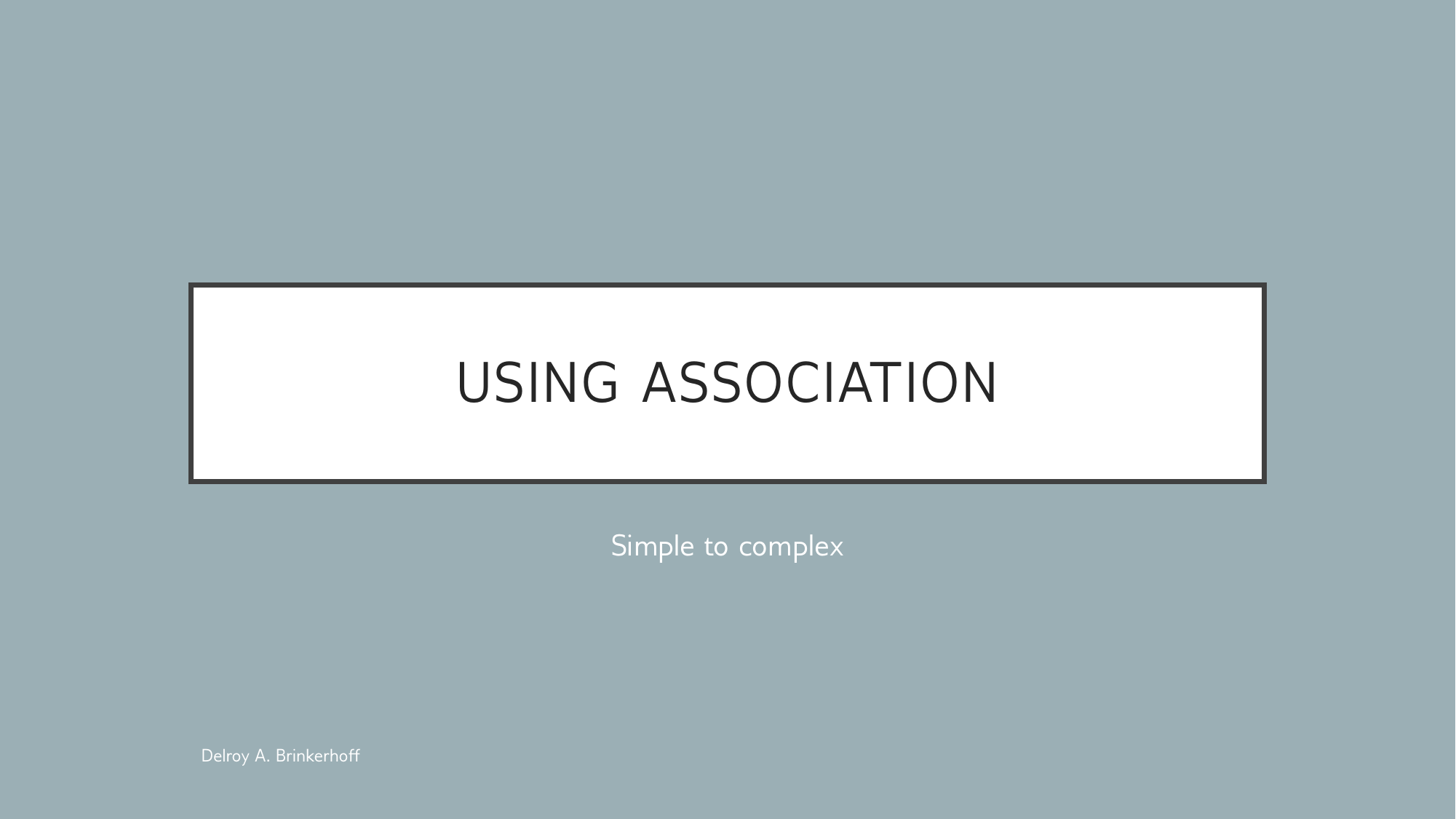

# Using Association
Simple to complex
Delroy A. Brinkerhoff